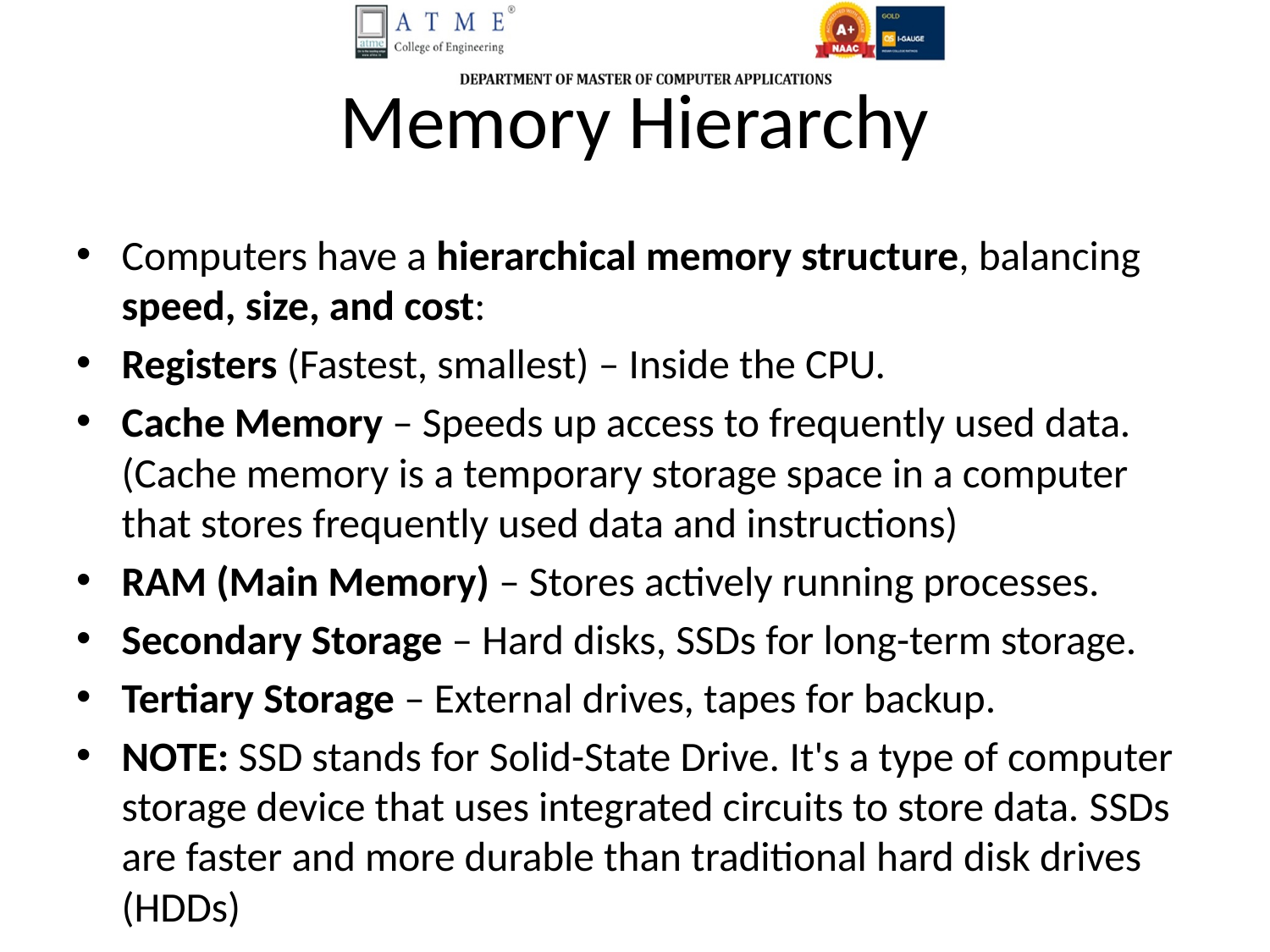

# Memory Hierarchy
Computers have a hierarchical memory structure, balancing speed, size, and cost:
Registers (Fastest, smallest) – Inside the CPU.
Cache Memory – Speeds up access to frequently used data.(Cache memory is a temporary storage space in a computer that stores frequently used data and instructions)
RAM (Main Memory) – Stores actively running processes.
Secondary Storage – Hard disks, SSDs for long-term storage.
Tertiary Storage – External drives, tapes for backup.
NOTE: SSD stands for Solid-State Drive. It's a type of computer storage device that uses integrated circuits to store data. SSDs are faster and more durable than traditional hard disk drives (HDDs)